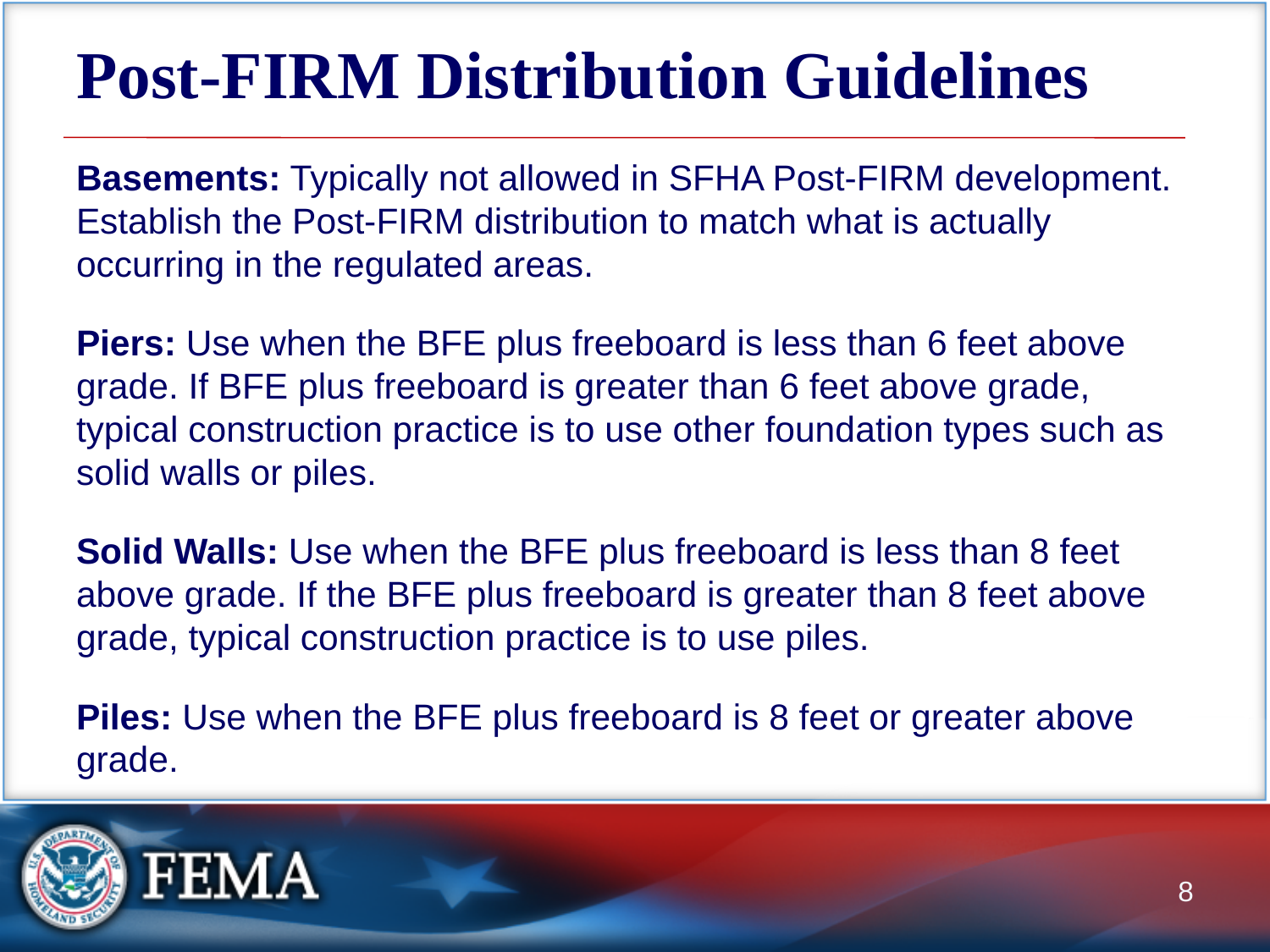

# Post-FIRM Distribution Guidelines
Basements: Typically not allowed in SFHA Post-FIRM development. Establish the Post-FIRM distribution to match what is actually occurring in the regulated areas.
Piers: Use when the BFE plus freeboard is less than 6 feet above grade. If BFE plus freeboard is greater than 6 feet above grade, typical construction practice is to use other foundation types such as solid walls or piles.
Solid Walls: Use when the BFE plus freeboard is less than 8 feet above grade. If the BFE plus freeboard is greater than 8 feet above grade, typical construction practice is to use piles.
Piles: Use when the BFE plus freeboard is 8 feet or greater above grade.
8